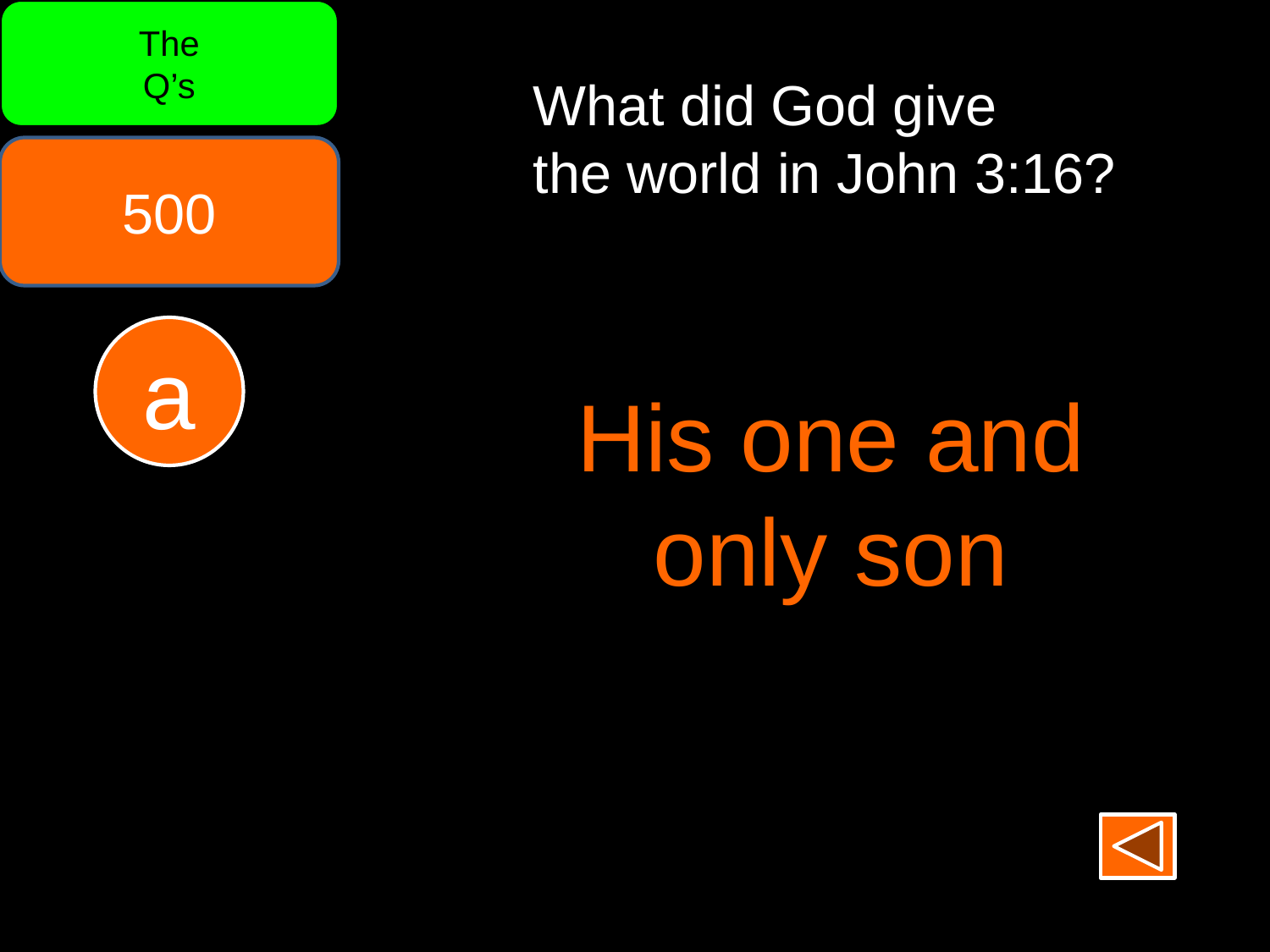

The
Q’s
What did God give
the world in John 3:16?
500
a
His one and
only son